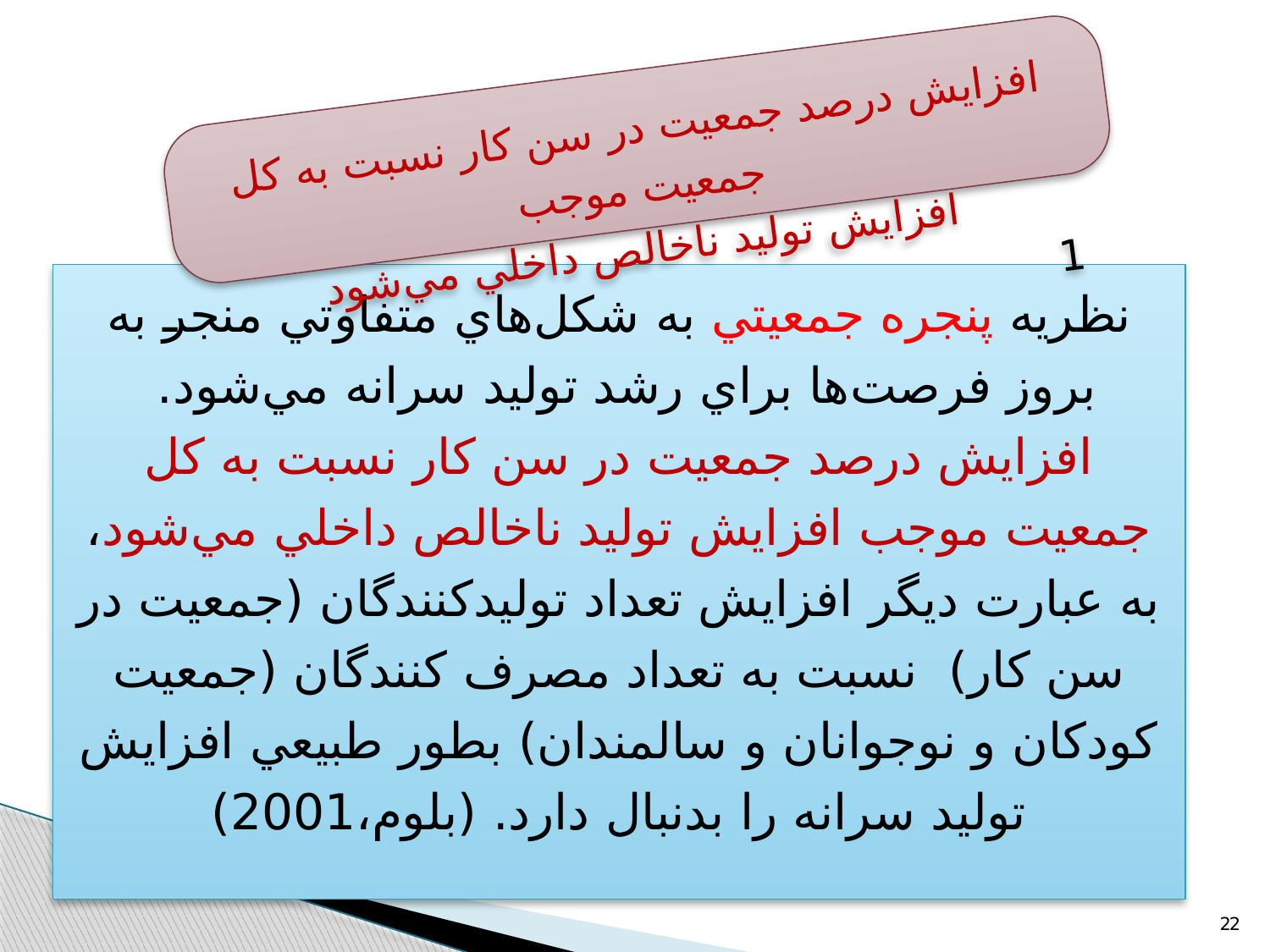

افزايش درصد جمعيت در سن کار نسبت به کل جمعيت موجب
 افزايش توليد ناخالص داخلي مي‌شود
 1
نظریه پنجره جمعيتي به شکل‌هاي متفاوتي منجر به بروز فرصت‌ها براي رشد توليد سرانه مي‌شود.  افزايش درصد جمعيت در سن کار نسبت به کل جمعيت موجب افزايش توليد ناخالص داخلي مي‌شود، به عبارت ديگر افزايش تعداد توليد‌کنندگان (جمعيت در سن كار)  نسبت به تعداد مصرف کنندگان (جمعيت كودكان و نوجوانان و سالمندان) بطور طبيعي افزايش توليد سرانه را بدنبال دارد. (بلوم،2001)

22